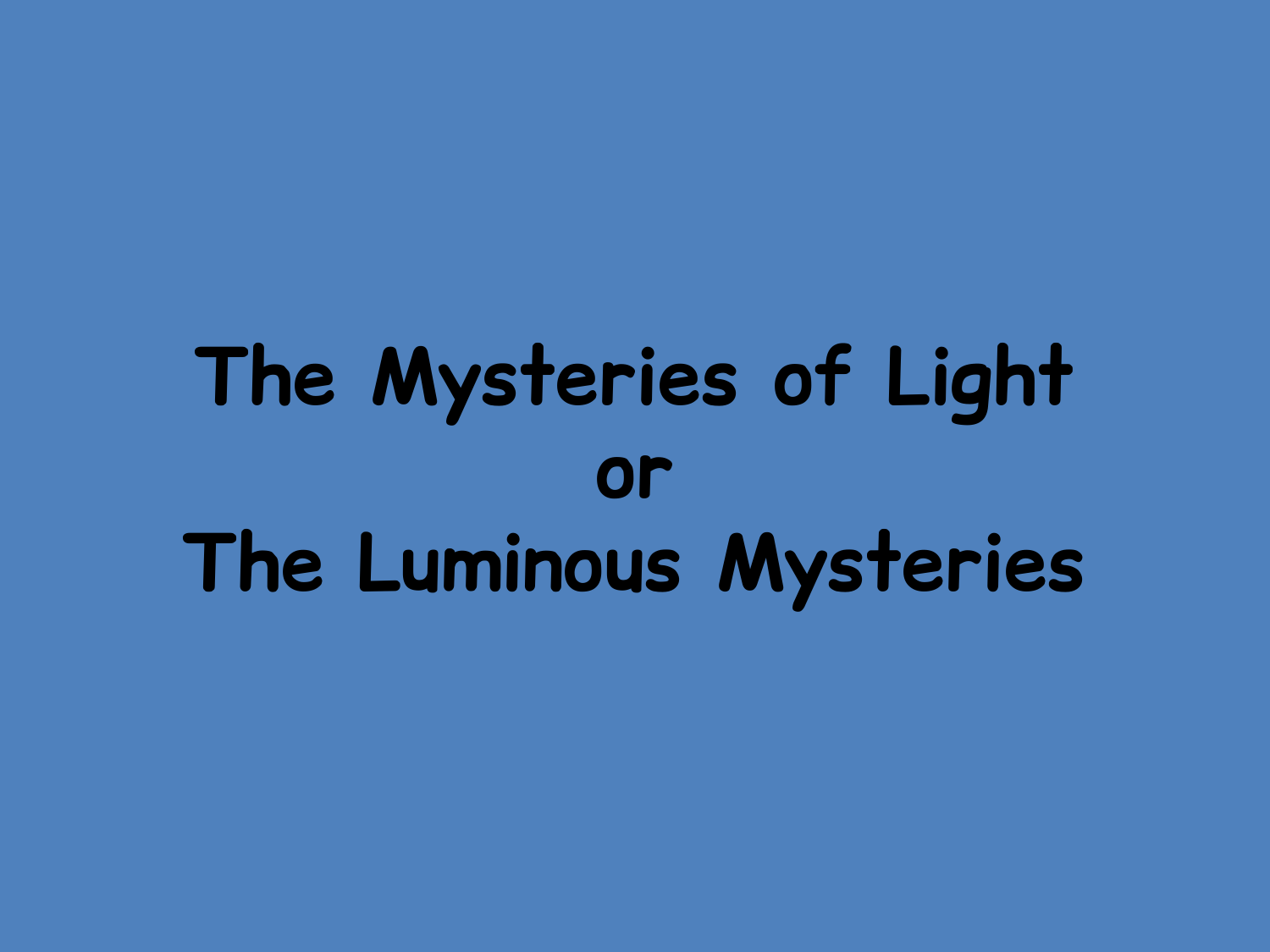

# The Mysteries of Light or The Luminous Mysteries